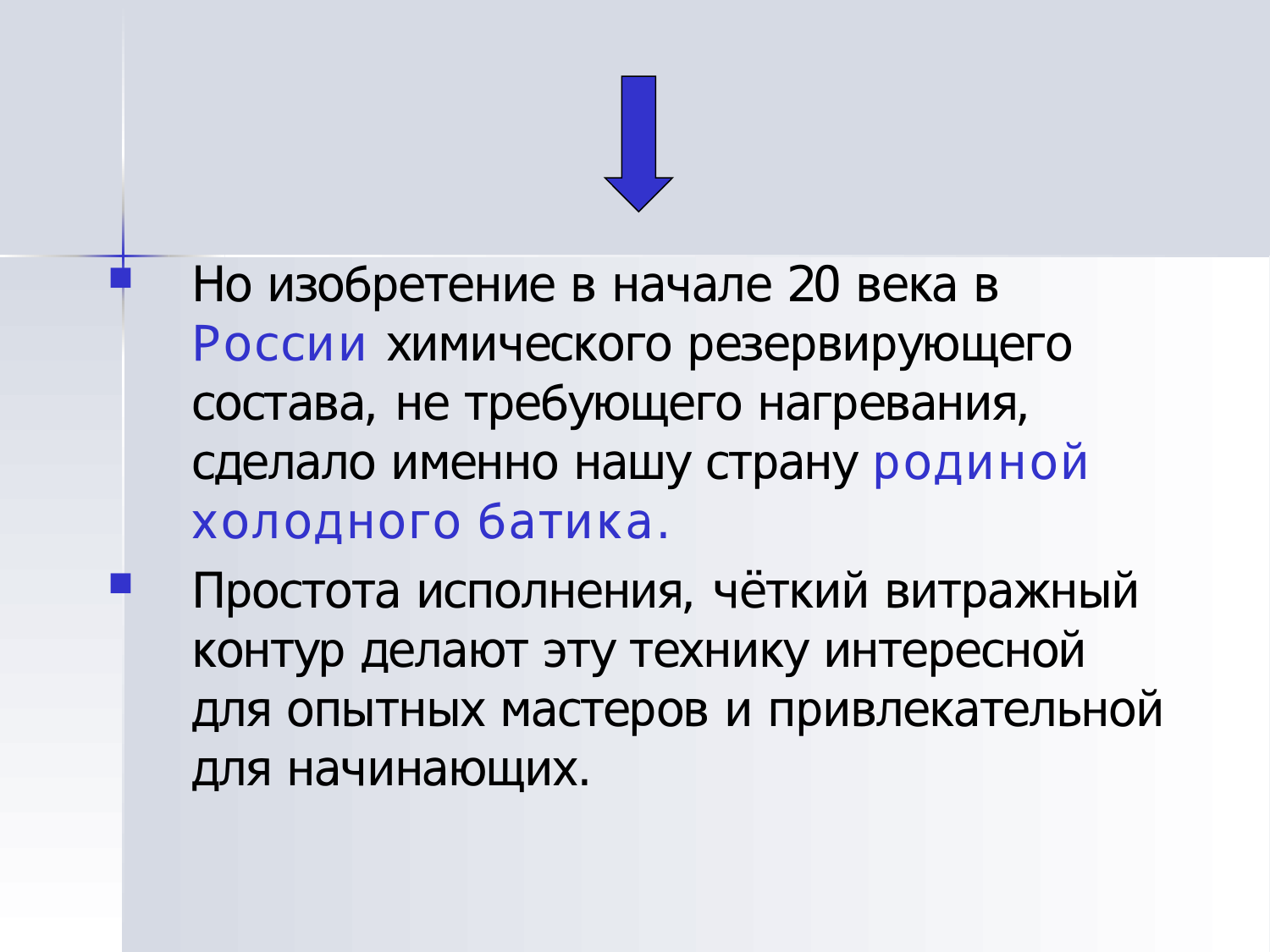

#

Но изобретение в начале 20 века в России химического резервирующего состава, не требующего нагревания, сделало именно нашу страну родиной холодного батика.
Простота исполнения, чёткий витражный контур делают эту технику интересной для опытных мастеров и привлекательной для начинающих.